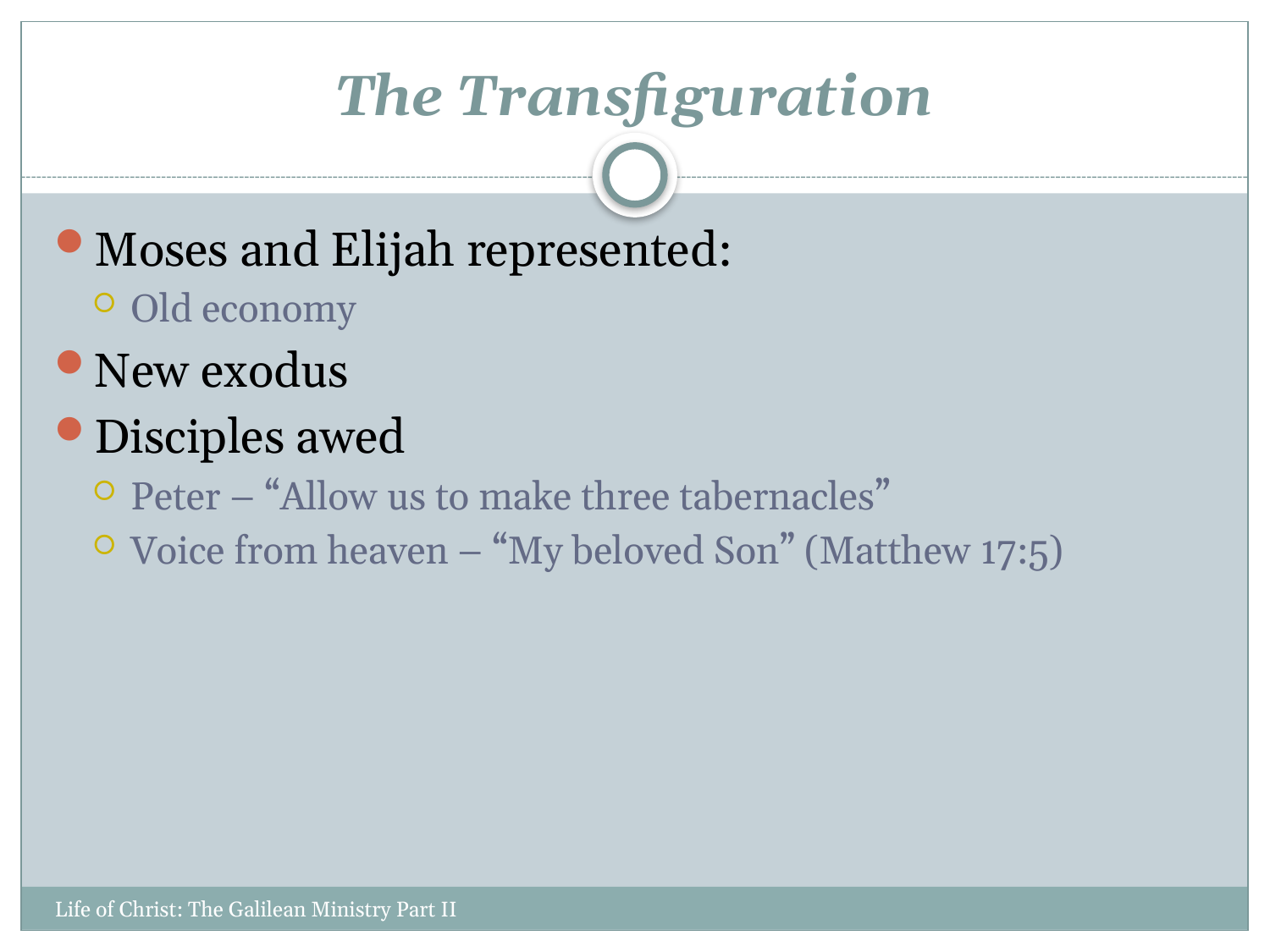

# The Transfiguration
Moses and Elijah represented:
Old economy
New exodus
Disciples awed
Peter – “Allow us to make three tabernacles”
Voice from heaven – “My beloved Son” (Matthew 17:5)

Life of Christ: The Galilean Ministry Part II